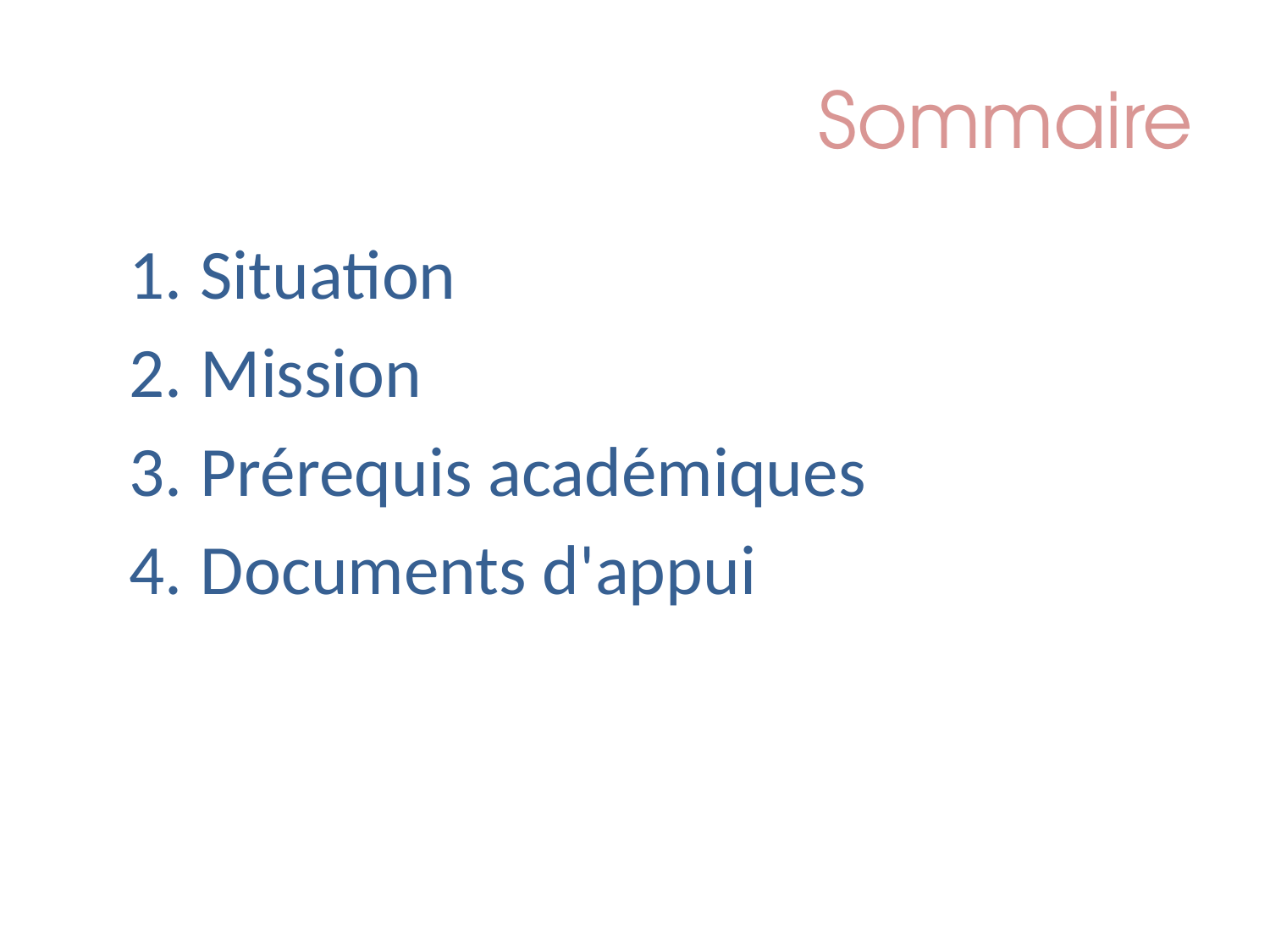

# Sommaire
Situation
Mission
Prérequis académiques
Documents d'appui